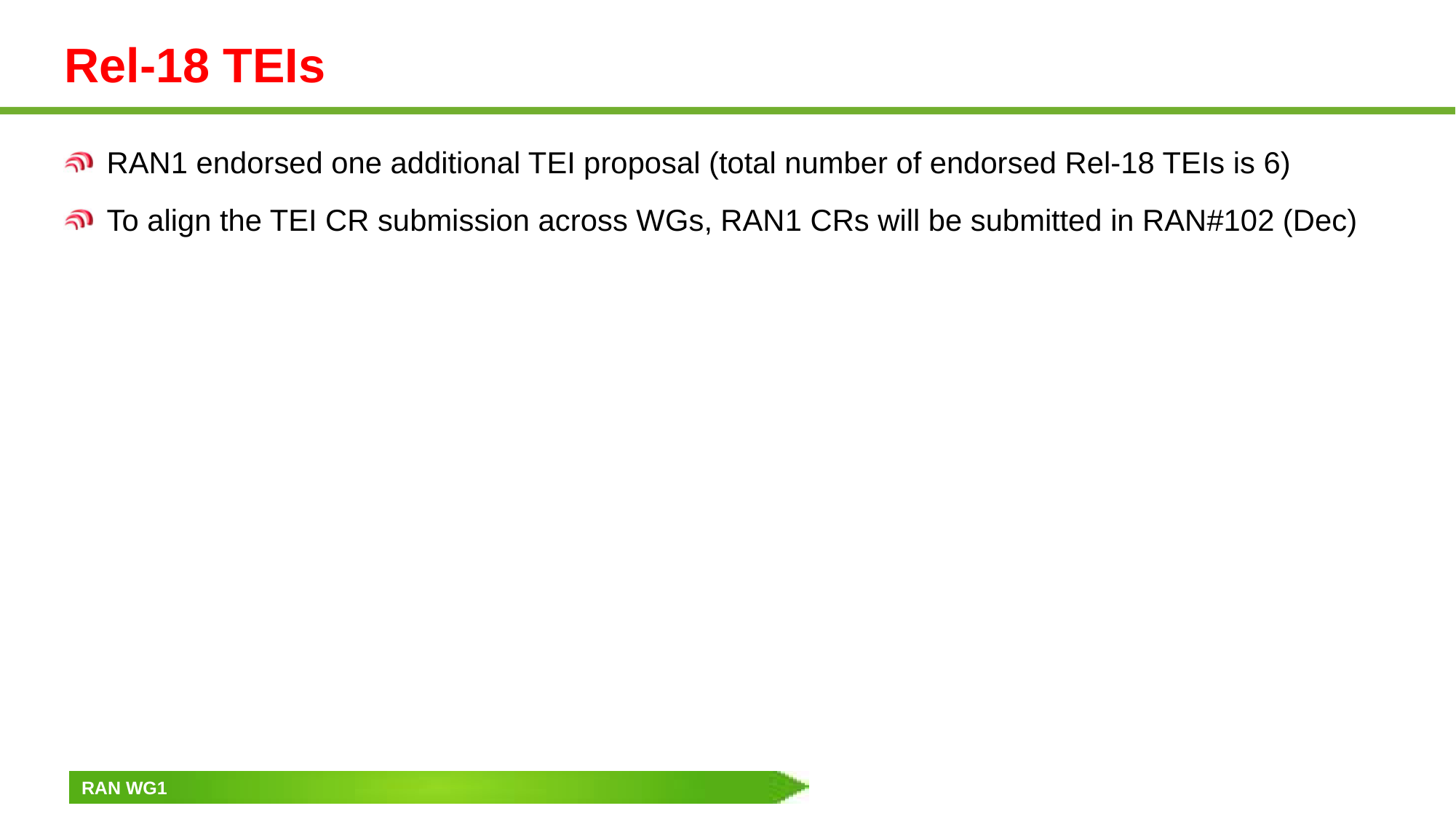

# Rel-18 TEIs
RAN1 endorsed one additional TEI proposal (total number of endorsed Rel-18 TEIs is 6)
To align the TEI CR submission across WGs, RAN1 CRs will be submitted in RAN#102 (Dec)